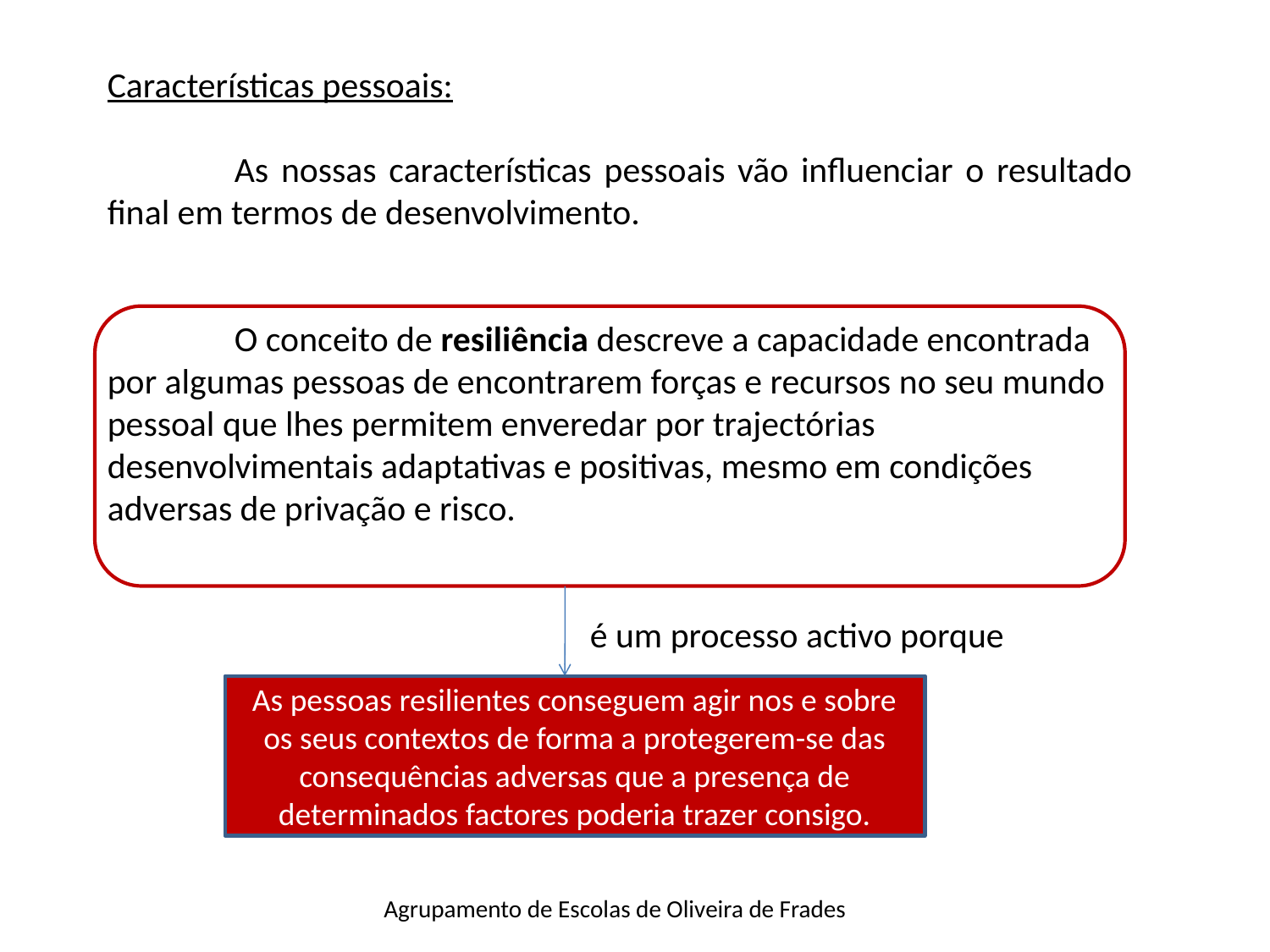

Características pessoais:

	As nossas características pessoais vão influenciar o resultado final em termos de desenvolvimento.

	O conceito de resiliência descreve a capacidade encontrada por algumas pessoas de encontrarem forças e recursos no seu mundo pessoal que lhes permitem enveredar por trajectórias desenvolvimentais adaptativas e positivas, mesmo em condições adversas de privação e risco.

                                                            é um processo activo porque

As pessoas resilientes conseguem agir nos e sobre os seus contextos de forma a protegerem-se das consequências adversas que a presença de determinados factores poderia trazer consigo.
Agrupamento de Escolas de Oliveira de Frades